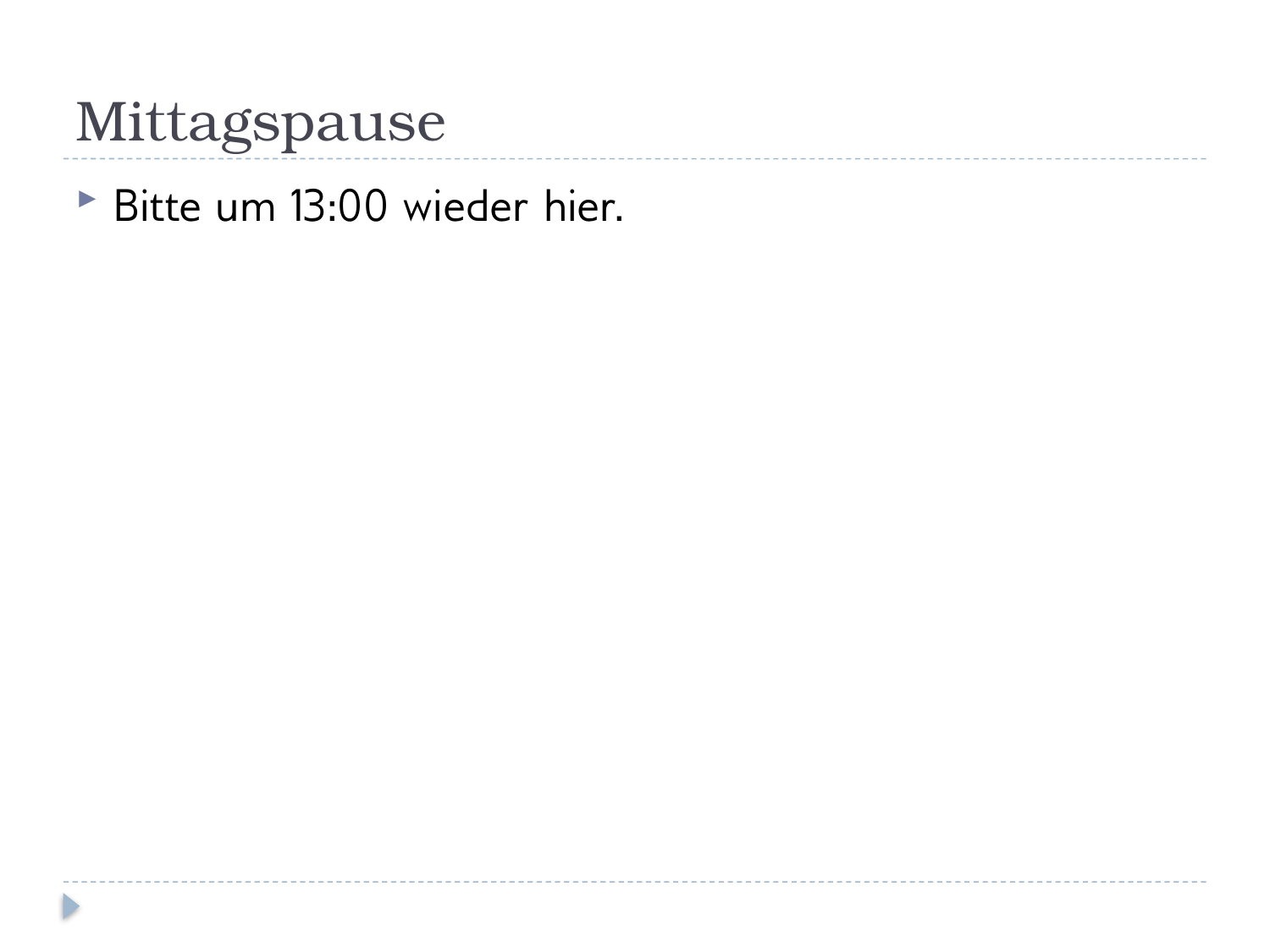

# Mittagspause
Bitte um 13:00 wieder hier.